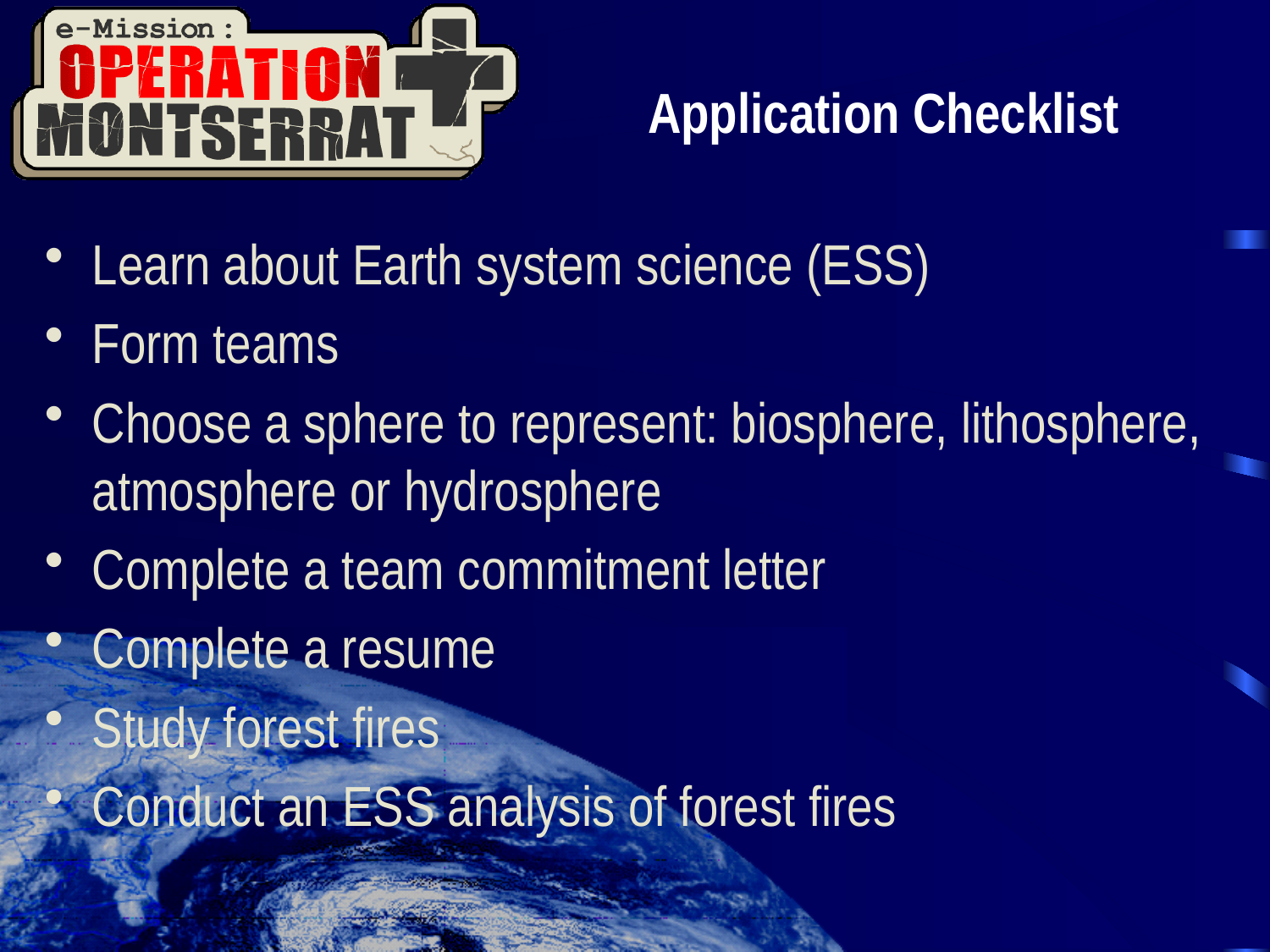

# Application Checklist
Learn about Earth system science (ESS)
Form teams
Choose a sphere to represent: biosphere, lithosphere, atmosphere or hydrosphere
Complete a team commitment letter
Complete a resume
Study forest fires
Conduct an ESS analysis of forest fires